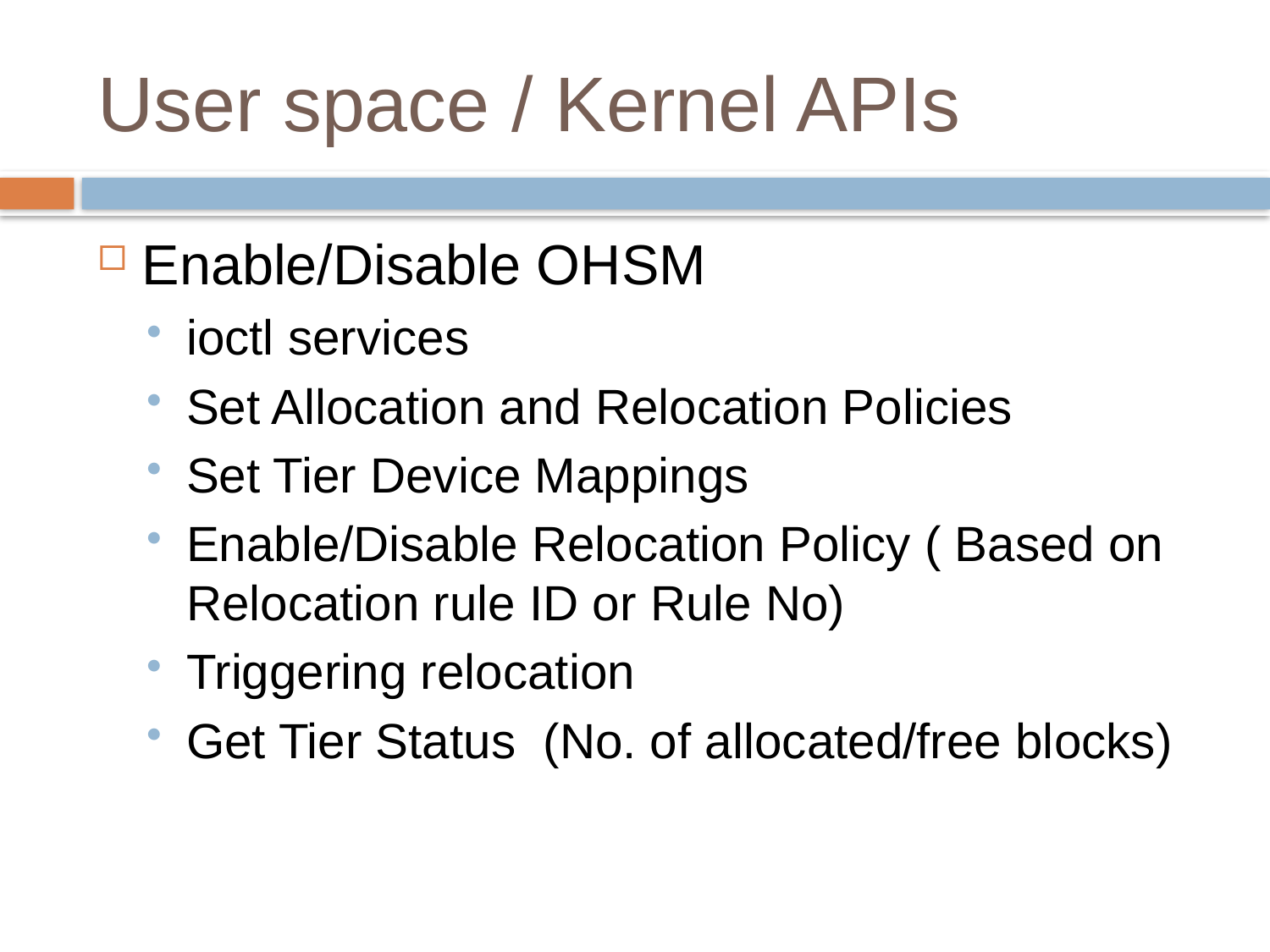

# User space / Kernel APIs
Enable/Disable OHSM
ioctl services
Set Allocation and Relocation Policies
Set Tier Device Mappings
Enable/Disable Relocation Policy ( Based on Relocation rule ID or Rule No)
Triggering relocation
Get Tier Status  (No. of allocated/free blocks)